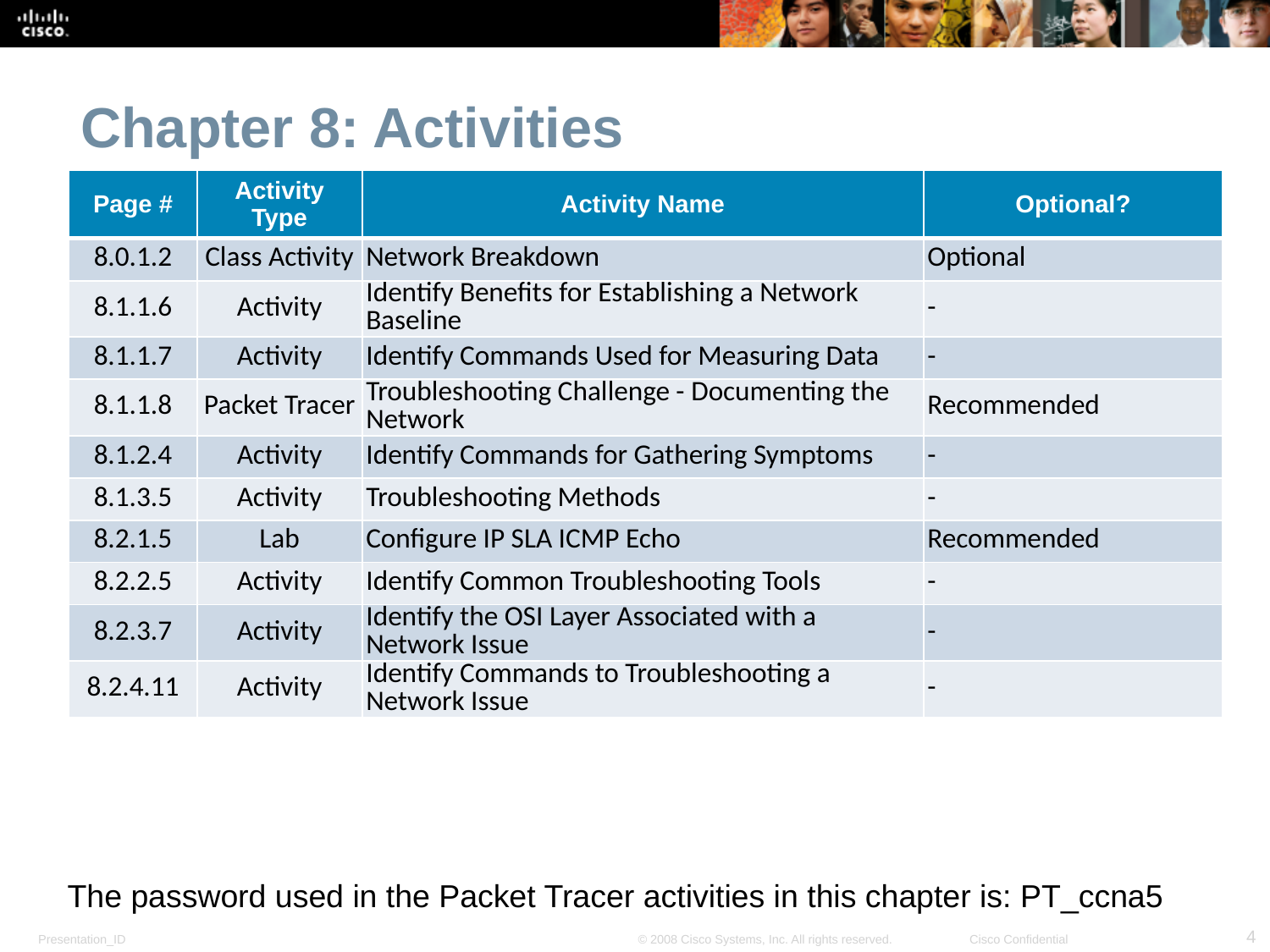

Chapter 8: Activities
What activities are associated with this chapter?

| Page # | Activity Type | Activity Name | Optional? |
| --- | --- | --- | --- |
| 8.0.1.2 | Class Activity | Network Breakdown | Optional |
| 8.1.1.6 | Activity | Identify Benefits for Establishing a Network Baseline | - |
| 8.1.1.7 | Activity | Identify Commands Used for Measuring Data | - |
| 8.1.1.8 | Packet Tracer | Troubleshooting Challenge - Documenting the Network | Recommended |
| 8.1.2.4 | Activity | Identify Commands for Gathering Symptoms | - |
| 8.1.3.5 | Activity | Troubleshooting Methods | - |
| 8.2.1.5 | Lab | Configure IP SLA ICMP Echo | Recommended |
| 8.2.2.5 | Activity | Identify Common Troubleshooting Tools | - |
| 8.2.3.7 | Activity | Identify the OSI Layer Associated with a Network Issue | - |
| 8.2.4.11 | Activity | Identify Commands to Troubleshooting a Network Issue | - |
The password used in the Packet Tracer activities in this chapter is: PT_ccna5